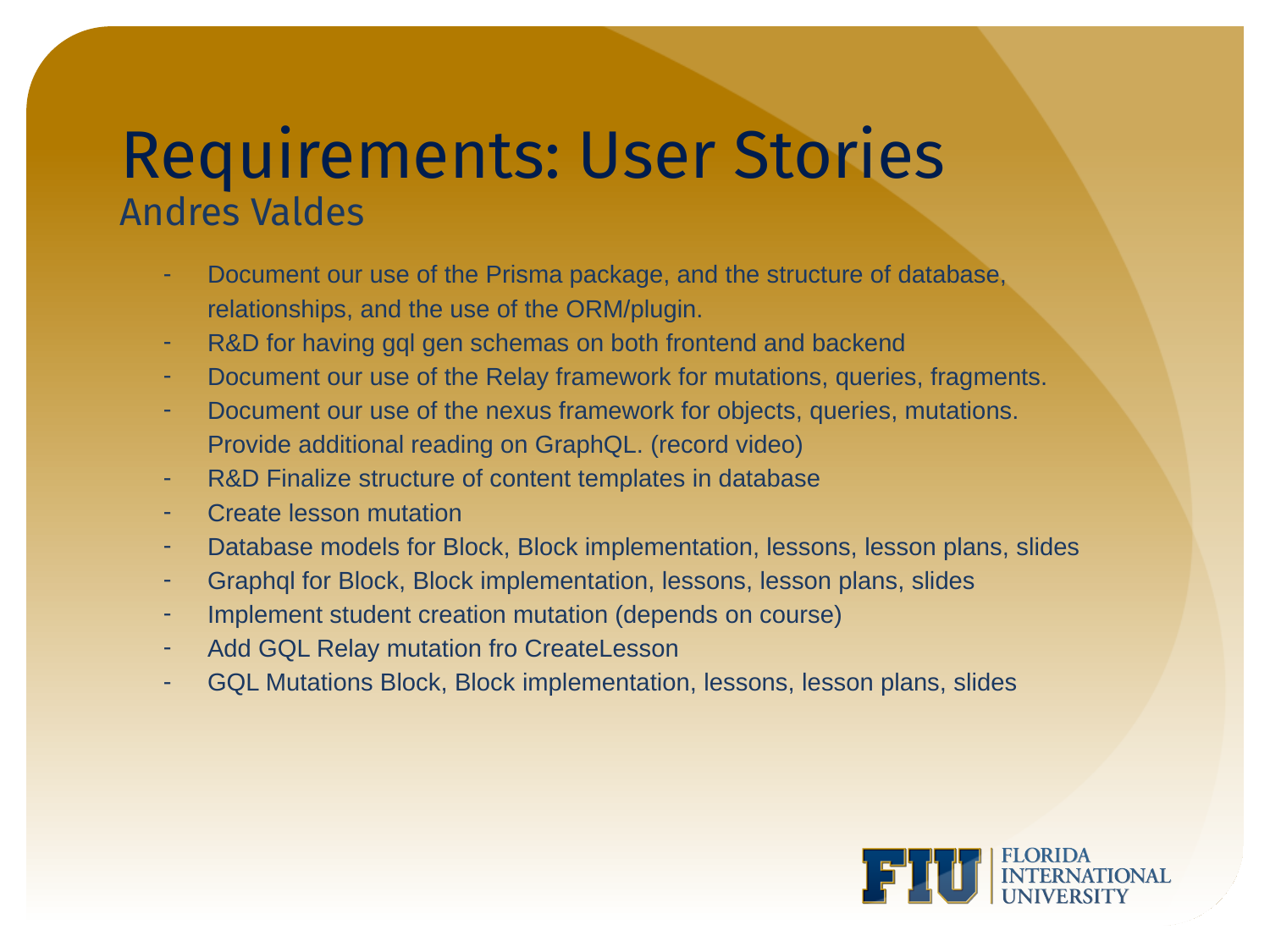

# Requirements: User Stories
Andres Valdes
Document our use of the Prisma package, and the structure of database, relationships, and the use of the ORM/plugin.
R&D for having gql gen schemas on both frontend and backend
Document our use of the Relay framework for mutations, queries, fragments.
Document our use of the nexus framework for objects, queries, mutations. Provide additional reading on GraphQL. (record video)
R&D Finalize structure of content templates in database
Create lesson mutation
Database models for Block, Block implementation, lessons, lesson plans, slides
Graphql for Block, Block implementation, lessons, lesson plans, slides
Implement student creation mutation (depends on course)
Add GQL Relay mutation fro CreateLesson
GQL Mutations Block, Block implementation, lessons, lesson plans, slides